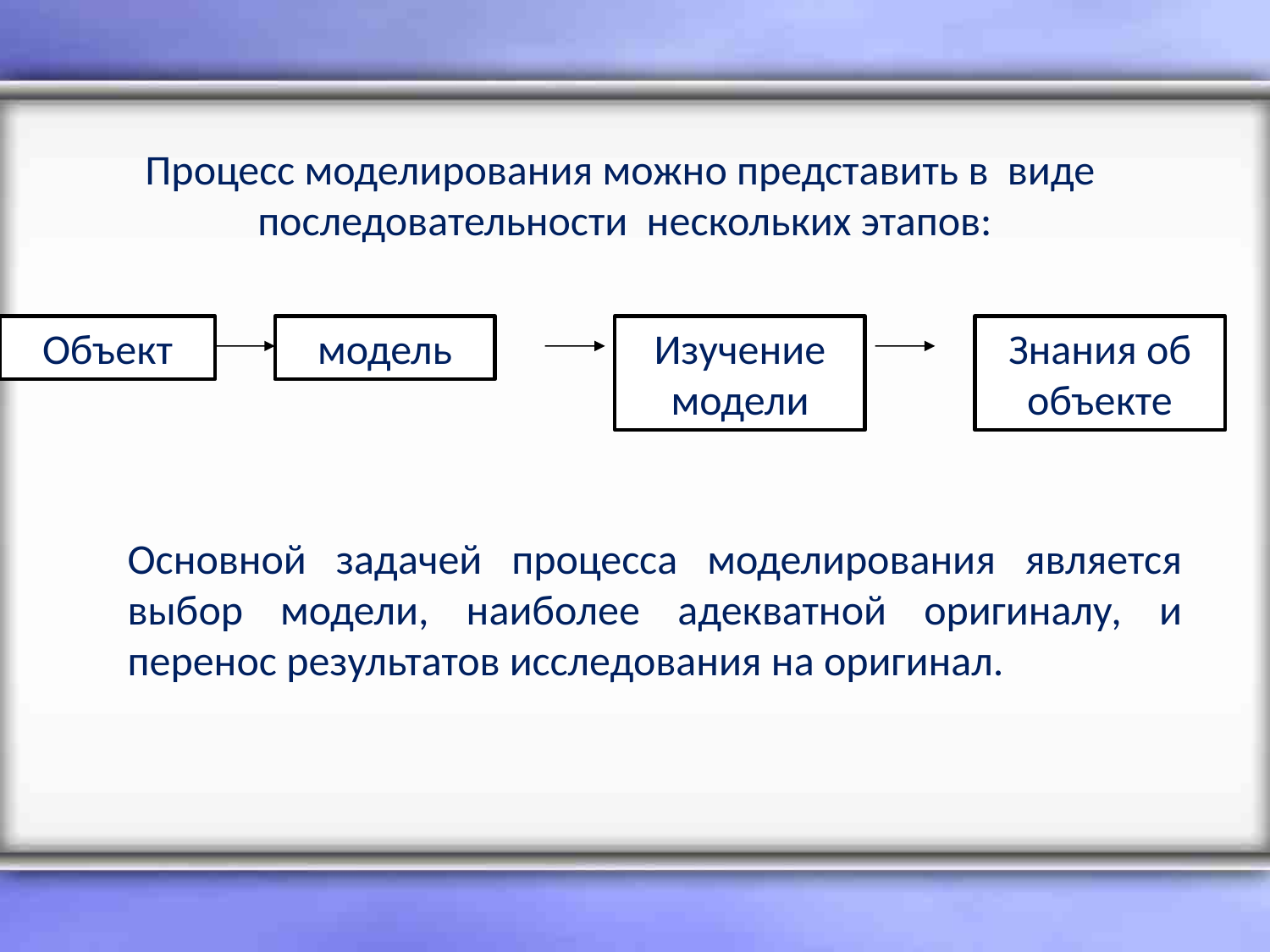

Процесс моделирования можно представить в  виде  последовательности  нескольких этапов:
Объект
модель
Изучение модели
Знания об объекте

Основной задачей процесса моделирования является выбор модели, наиболее адекватной оригиналу, и перенос результатов исследования на оригинал.